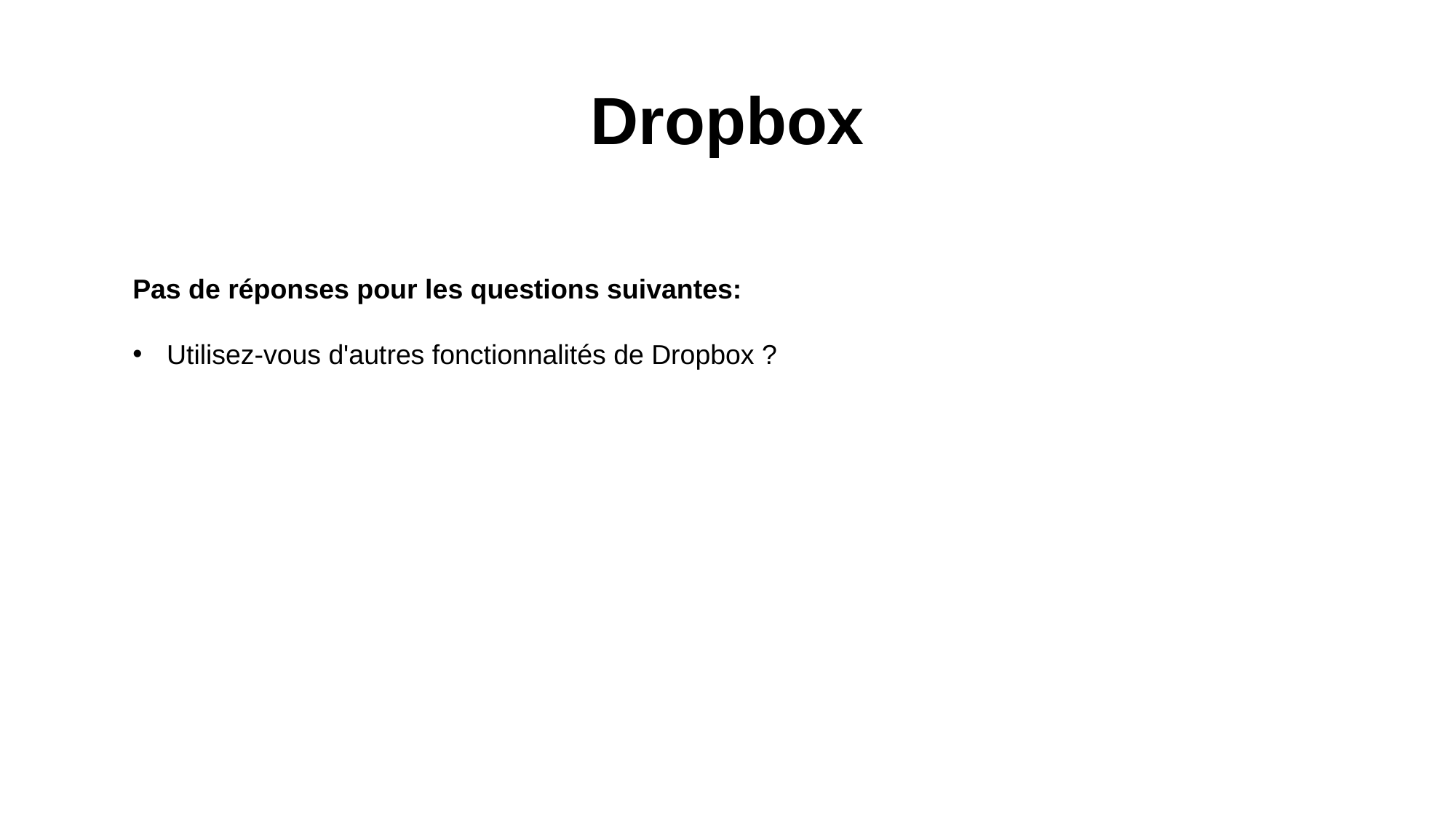

# Dropbox
Pas de réponses pour les questions suivantes:

Utilisez-vous d'autres fonctionnalités de Dropbox ?